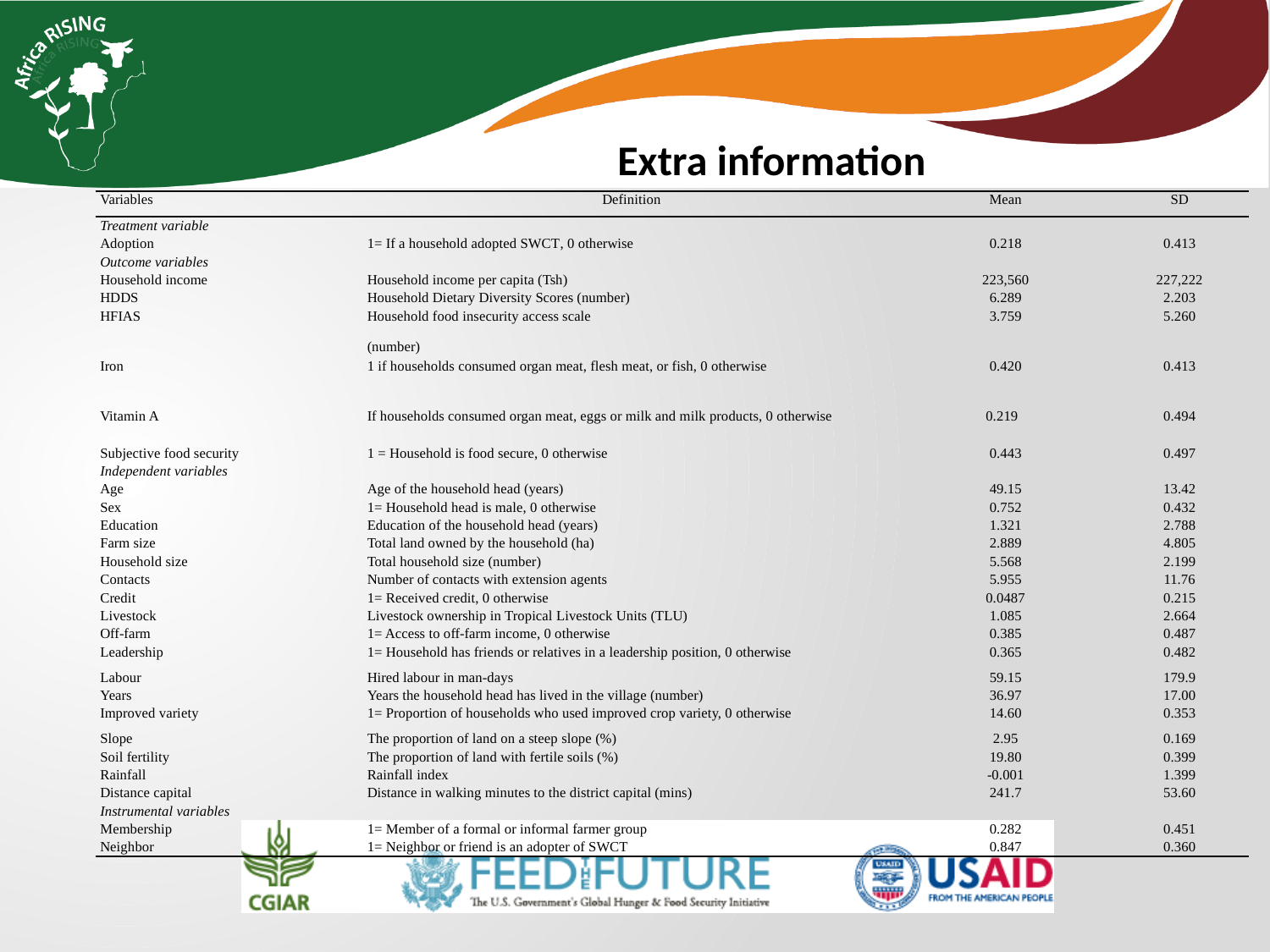

Extra information
| Variables | Definition | Mean | SD |
| --- | --- | --- | --- |
| Treatment variable |  |  |  |
| Adoption | 1= If a household adopted SWCT, 0 otherwise | 0.218 | 0.413 |
| Outcome variables |  |  |  |
| Household income | Household income per capita (Tsh) | 223,560 | 227,222 |
| HDDS | Household Dietary Diversity Scores (number) | 6.289 | 2.203 |
| HFIAS | Household food insecurity access scale (number) | 3.759 | 5.260 |
| Iron | 1 if households consumed organ meat, flesh meat, or fish, 0 otherwise | 0.420 | 0.413 |
| Vitamin A | If households consumed organ meat, eggs or milk and milk products, 0 otherwise | 0.219 | 0.494 |
| Subjective food security | 1 = Household is food secure, 0 otherwise | 0.443 | 0.497 |
| Independent variables |  |  |  |
| Age | Age of the household head (years) | 49.15 | 13.42 |
| Sex | 1= Household head is male, 0 otherwise | 0.752 | 0.432 |
| Education | Education of the household head (years) | 1.321 | 2.788 |
| Farm size | Total land owned by the household (ha) | 2.889 | 4.805 |
| Household size | Total household size (number) | 5.568 | 2.199 |
| Contacts | Number of contacts with extension agents | 5.955 | 11.76 |
| Credit | 1= Received credit, 0 otherwise | 0.0487 | 0.215 |
| Livestock | Livestock ownership in Tropical Livestock Units (TLU) | 1.085 | 2.664 |
| Off-farm | 1= Access to off-farm income, 0 otherwise | 0.385 | 0.487 |
| Leadership | 1= Household has friends or relatives in a leadership position, 0 otherwise | 0.365 | 0.482 |
| Labour | Hired labour in man-days | 59.15 | 179.9 |
| Years | Years the household head has lived in the village (number) | 36.97 | 17.00 |
| Improved variety | 1= Proportion of households who used improved crop variety, 0 otherwise | 14.60 | 0.353 |
| Slope | The proportion of land on a steep slope (%) | 2.95 | 0.169 |
| Soil fertility | The proportion of land with fertile soils (%) | 19.80 | 0.399 |
| Rainfall | Rainfall index | -0.001 | 1.399 |
| Distance capital | Distance in walking minutes to the district capital (mins) | 241.7 | 53.60 |
| Instrumental variables |  |  |  |
| Membership | 1= Member of a formal or informal farmer group | 0.282 | 0.451 |
| Neighbor | 1= Neighbor or friend is an adopter of SWCT | 0.847 | 0.360 |